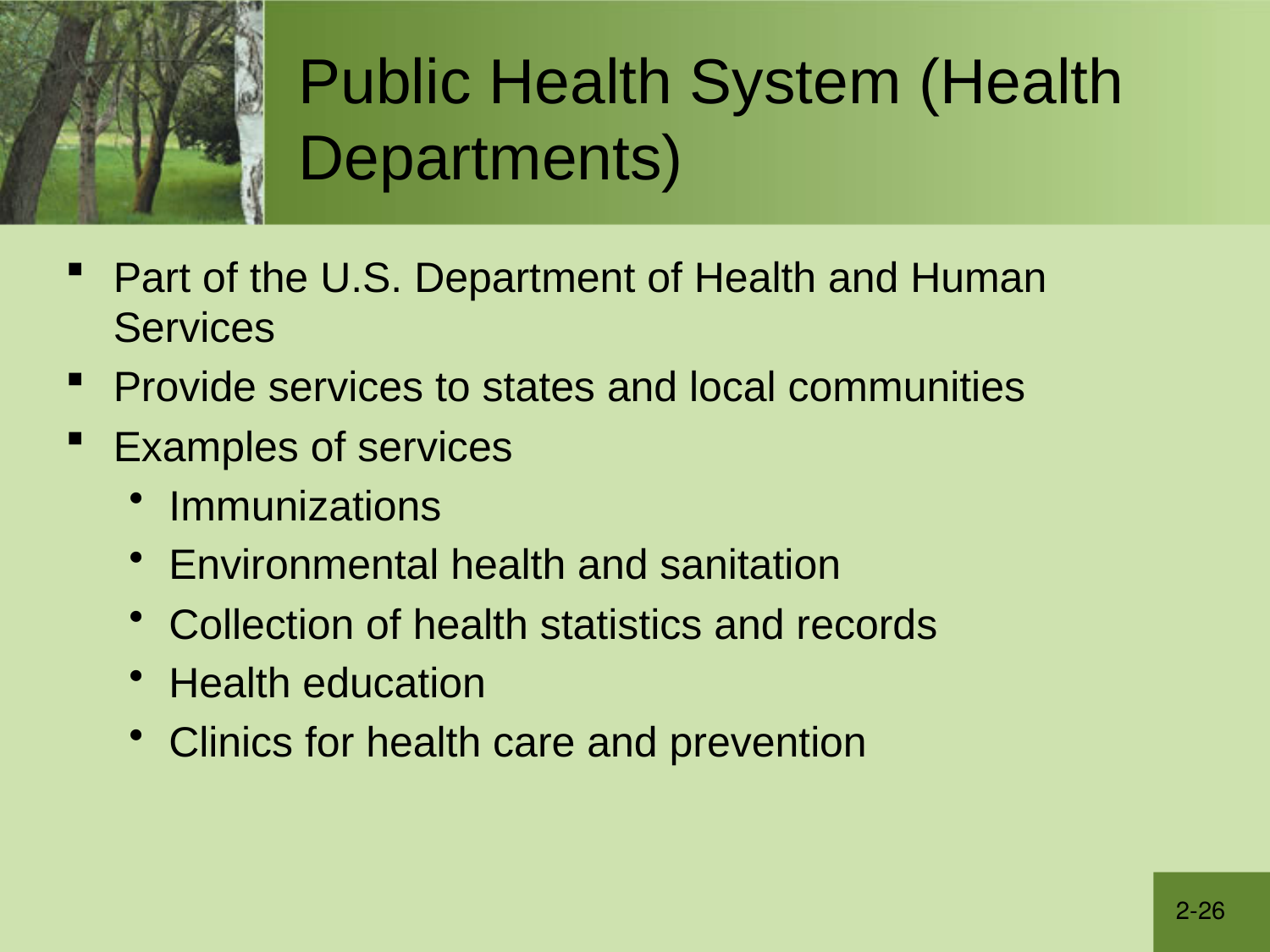

# Public Health System (Health Departments)
Part of the U.S. Department of Health and Human Services
Provide services to states and local communities
Examples of services
Immunizations
Environmental health and sanitation
Collection of health statistics and records
Health education
Clinics for health care and prevention
2-26